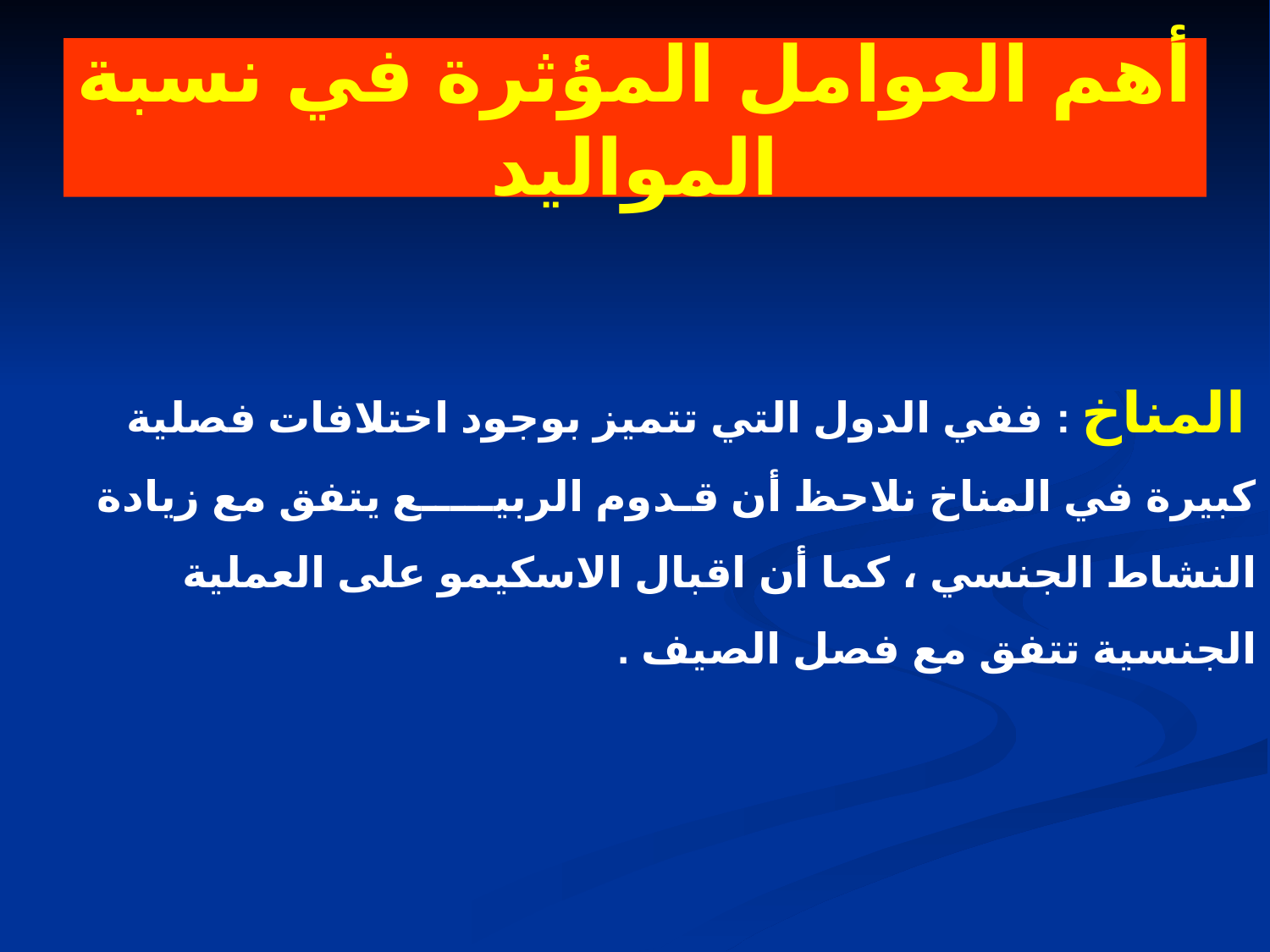

# أهم العوامل المؤثرة في نسبة المواليد
 المناخ : ففي الدول التي تتميز بوجود اختلافات فصلية كبيرة في المناخ نلاحظ أن قـدوم الربيـــــع يتفق مع زيادة النشاط الجنسي ، كما أن اقبال الاسكيمو على العملية الجنسية تتفق مع فصل الصيف .